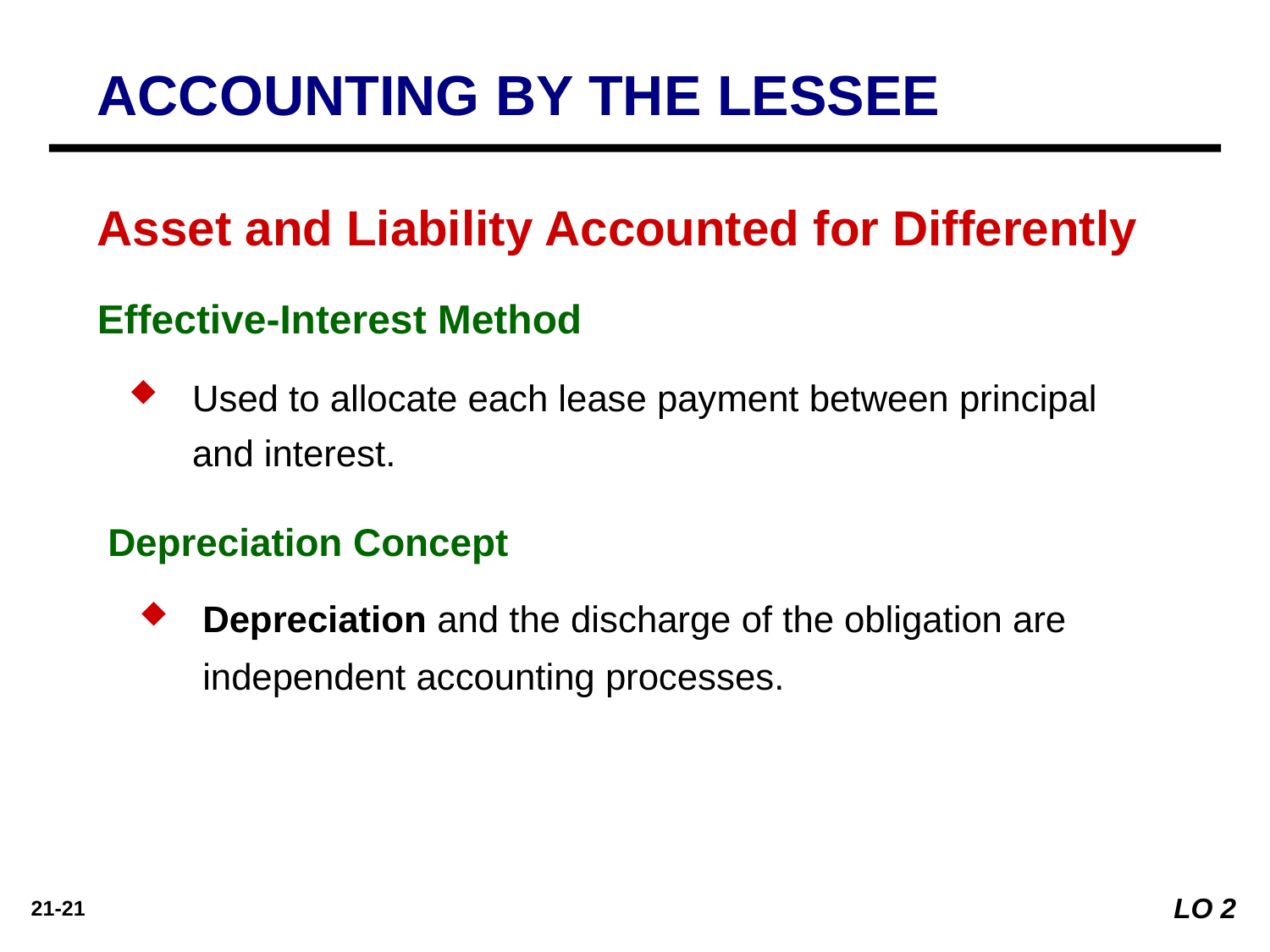

ACCOUNTING BY THE LESSEE

Asset and Liability Accounted for Differently
Effective-Interest Method
Used to allocate each lease payment between principal and interest.
Depreciation Concept
Depreciation and the discharge of the obligation are independent accounting processes.
LO 2